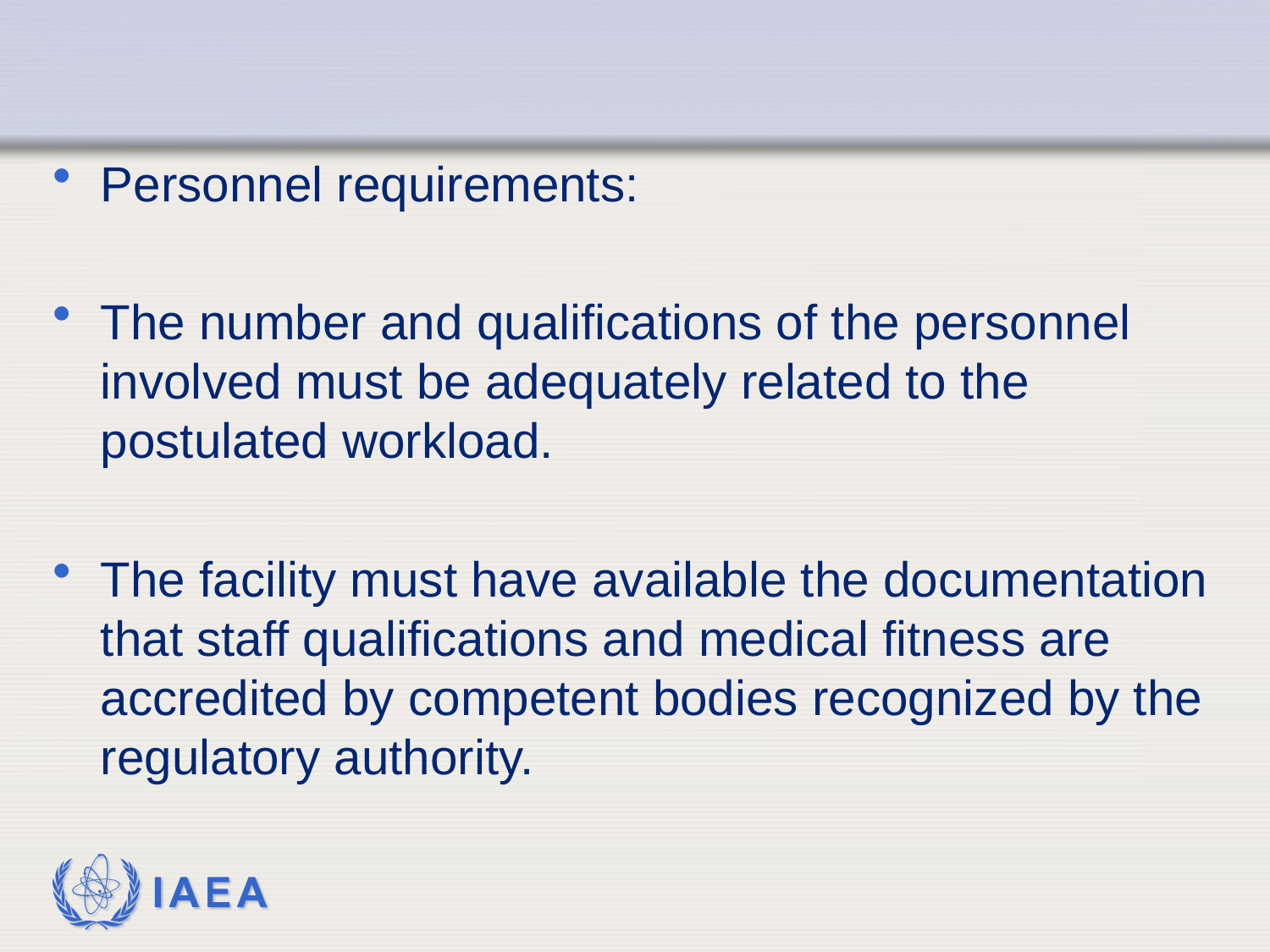

#
Personnel requirements:

The number and qualifications of the personnel involved must be adequately related to the postulated workload.

The facility must have available the documentation that staff qualifications and medical fitness are accredited by competent bodies recognized by the regulatory authority.